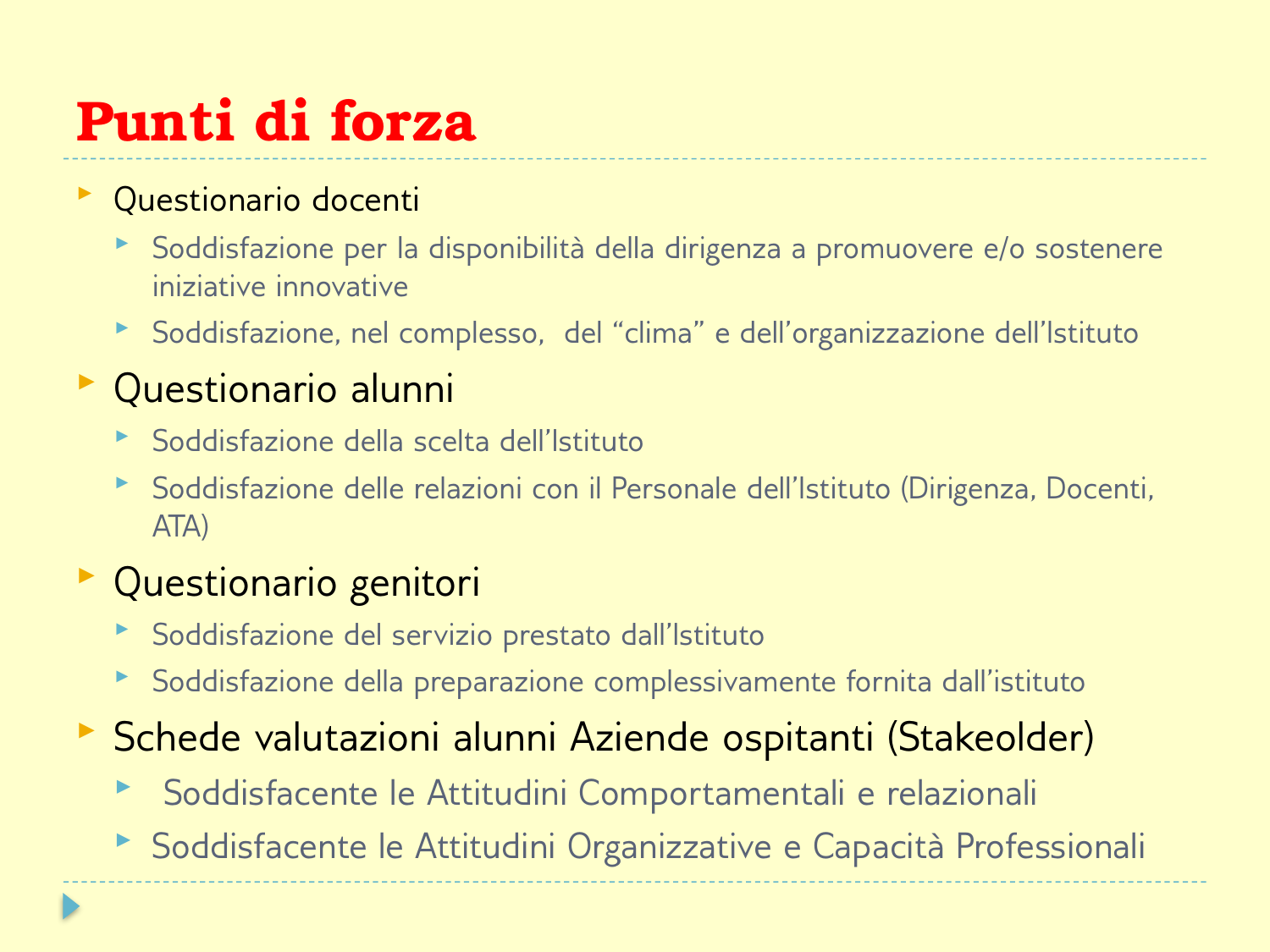

# Punti di forza
Questionario docenti
Soddisfazione per la disponibilità della dirigenza a promuovere e/o sostenere iniziative innovative
Soddisfazione, nel complesso,  del “clima” e dell’organizzazione dell’Istituto
Questionario alunni
Soddisfazione della scelta dell’Istituto
Soddisfazione delle relazioni con il Personale dell’Istituto (Dirigenza, Docenti,  ATA)
Questionario genitori
Soddisfazione del servizio prestato dall’Istituto
Soddisfazione della preparazione complessivamente fornita dall’istituto
Schede valutazioni alunni Aziende ospitanti (Stakeolder)
 Soddisfacente le Attitudini Comportamentali e relazionali
Soddisfacente le Attitudini Organizzative e Capacità Professionali